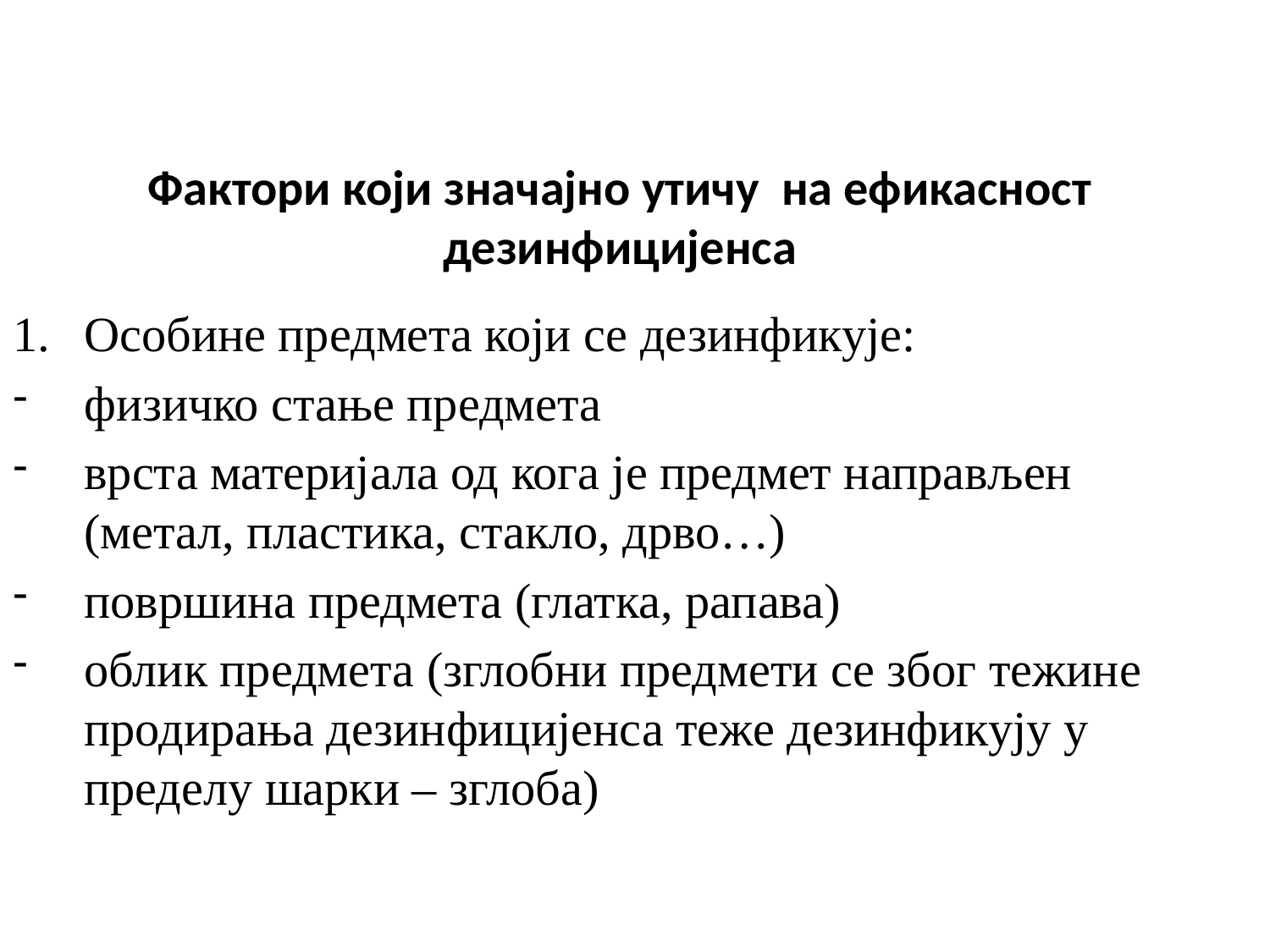

Фактори који значајно утичу  на ефикасност дезинфицијенса
Особине предмета који се дезинфикује:
физичко стање предмета
врста материјала од кога је предмет направљен             (метал, пластика, стакло, дрво…)
површина предмета (глатка, рапава)
облик предмета (зглобни предмети се због тежине продирања дезинфицијенса теже дезинфикују у пределу шарки – зглоба)